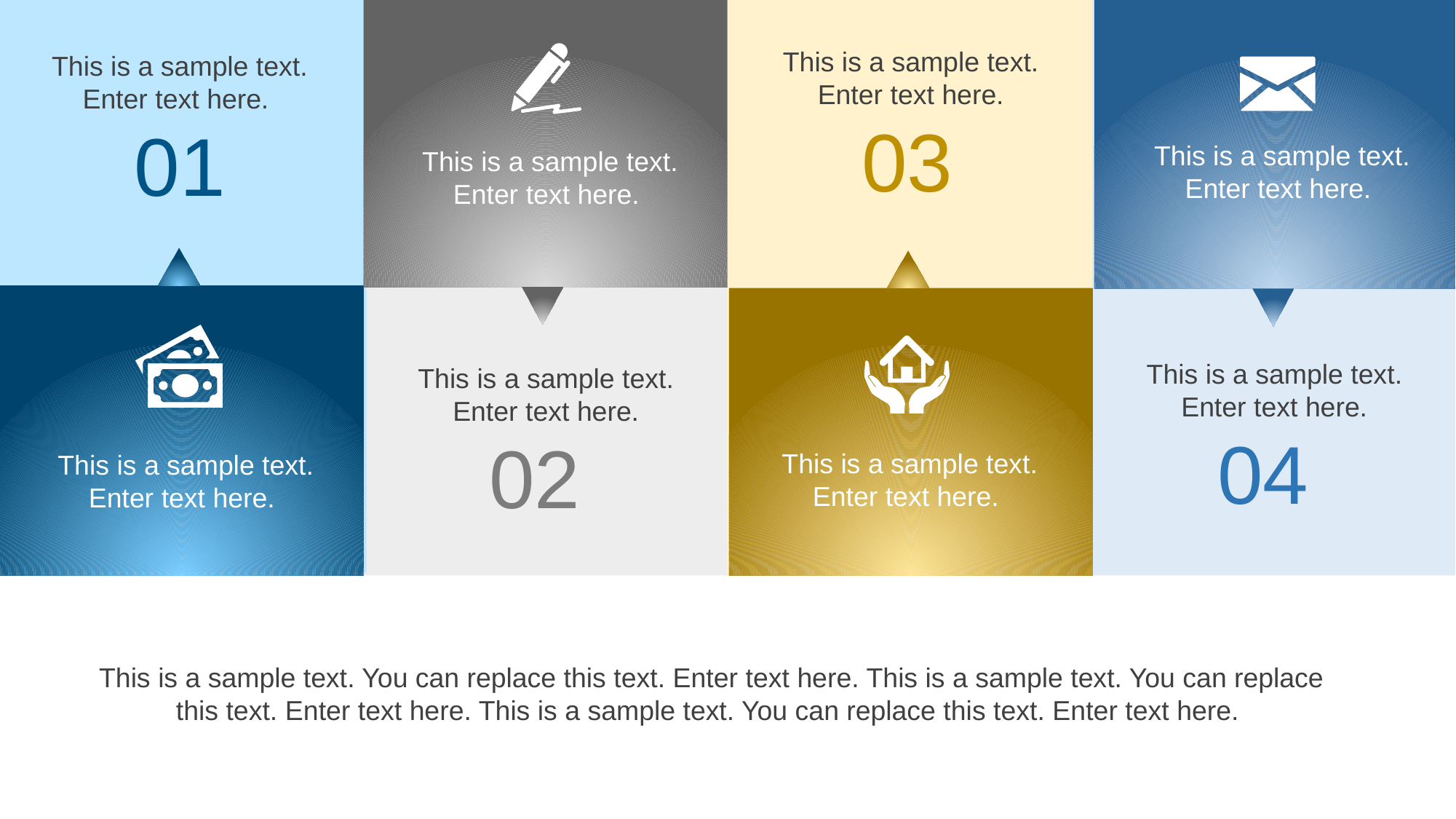

This is a sample text. Enter text here.
03

This is a sample text. Enter text here.
01

This is a sample text. Enter text here.
This is a sample text. Enter text here.

This is a sample text. Enter text here. 04
This is a sample text. Enter text here.
02
This is a sample text. Enter text here.
This is a sample text. Enter text here.
This is a sample text. You can replace this text. Enter text here. This is a sample text. You can replace this text. Enter text here. This is a sample text. You can replace this text. Enter text here.